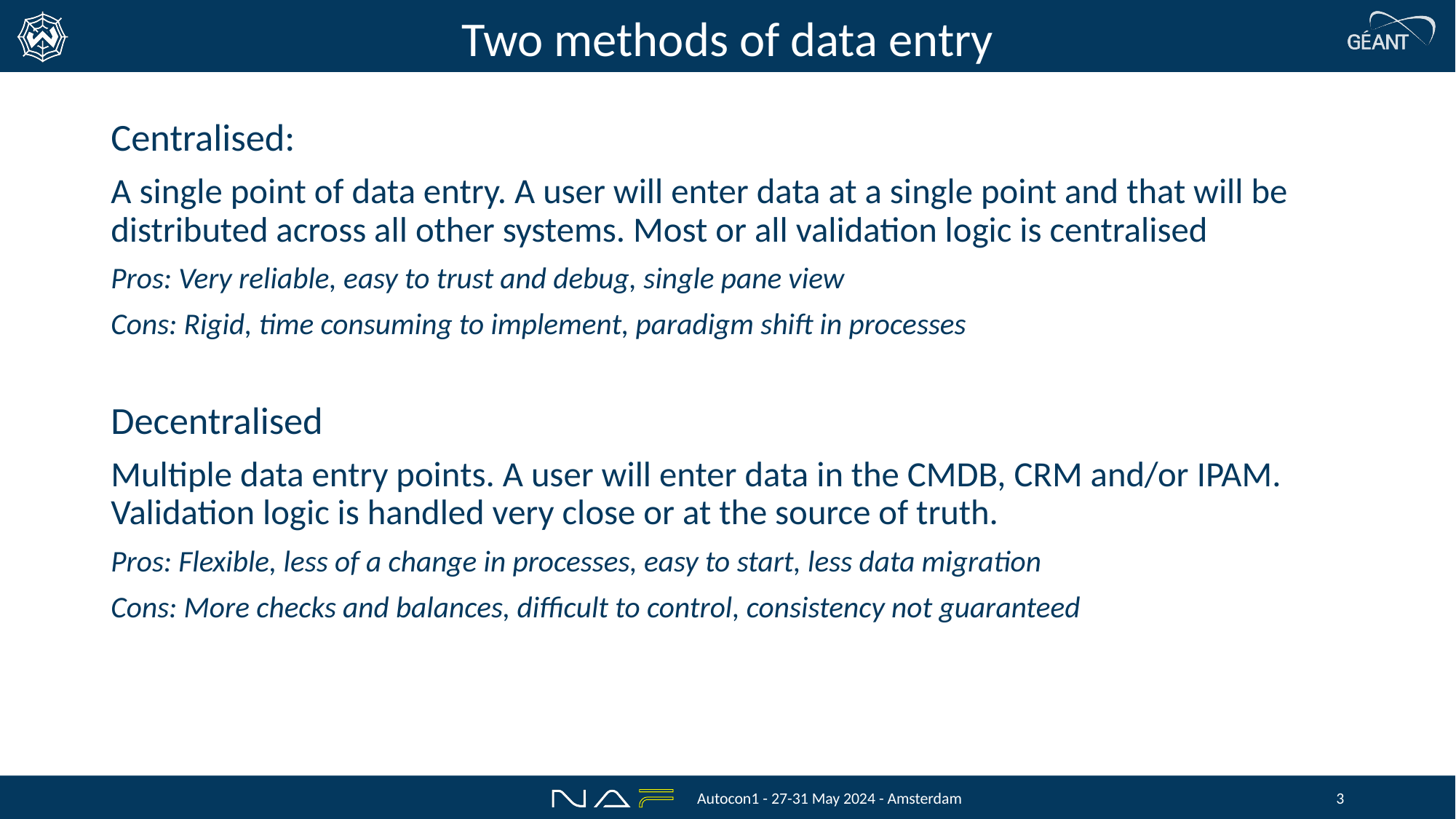

# Two methods of data entry
Centralised:
A single point of data entry. A user will enter data at a single point and that will be distributed across all other systems. Most or all validation logic is centralised
Pros: Very reliable, easy to trust and debug, single pane view
Cons: Rigid, time consuming to implement, paradigm shift in processes

Decentralised
Multiple data entry points. A user will enter data in the CMDB, CRM and/or IPAM. Validation logic is handled very close or at the source of truth.
Pros: Flexible, less of a change in processes, easy to start, less data migration
Cons: More checks and balances, difficult to control, consistency not guaranteed

Autocon1 - 27-31 May 2024 - Amsterdam
3